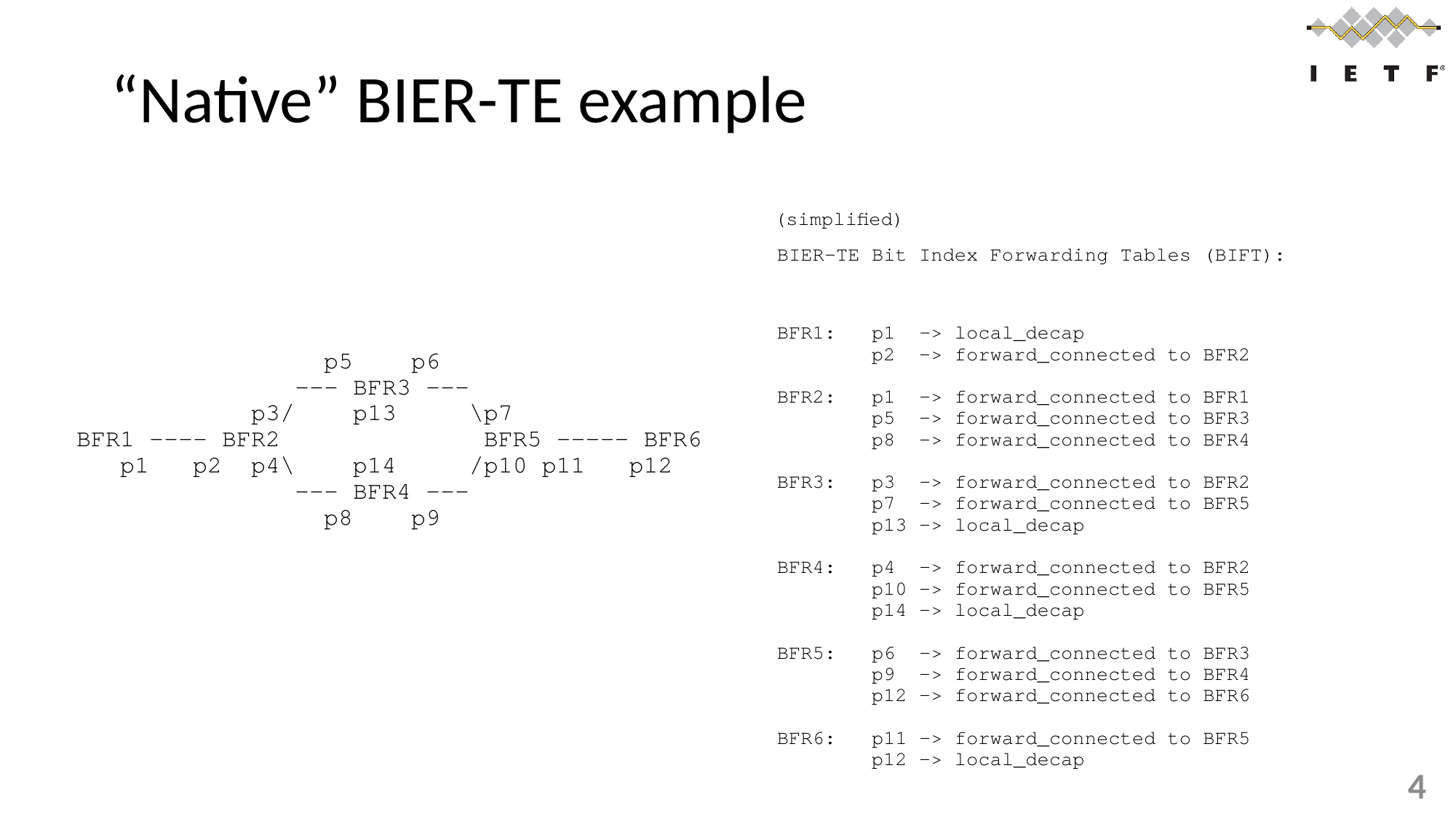

# “Native” BIER-TE example
               (simplified)
      BIER-TE Bit Index Forwarding Tables (BIFT):

      BFR1:   p1  -> local_decap
              p2  -> forward_connected to BFR2

      BFR2:   p1  -> forward_connected to BFR1
              p5  -> forward_connected to BFR3
              p8  -> forward_connected to BFR4

      BFR3:   p3  -> forward_connected to BFR2
              p7  -> forward_connected to BFR5
              p13 -> local_decap

      BFR4:   p4  -> forward_connected to BFR2
              p10 -> forward_connected to BFR5
              p14 -> local_decap

      BFR5:   p6  -> forward_connected to BFR3
              p9  -> forward_connected to BFR4
              p12 -> forward_connected to BFR6

      BFR6:   p11 -> forward_connected to BFR5
              p12 -> local_decap
                 p5    p6
               --- BFR3 ---
            p3/    p13     \p7
BFR1 ---- BFR2              BFR5 ----- BFR6
   p1   p2  p4\    p14     /p10 p11   p12
               --- BFR4 ---
                 p8    p9
4